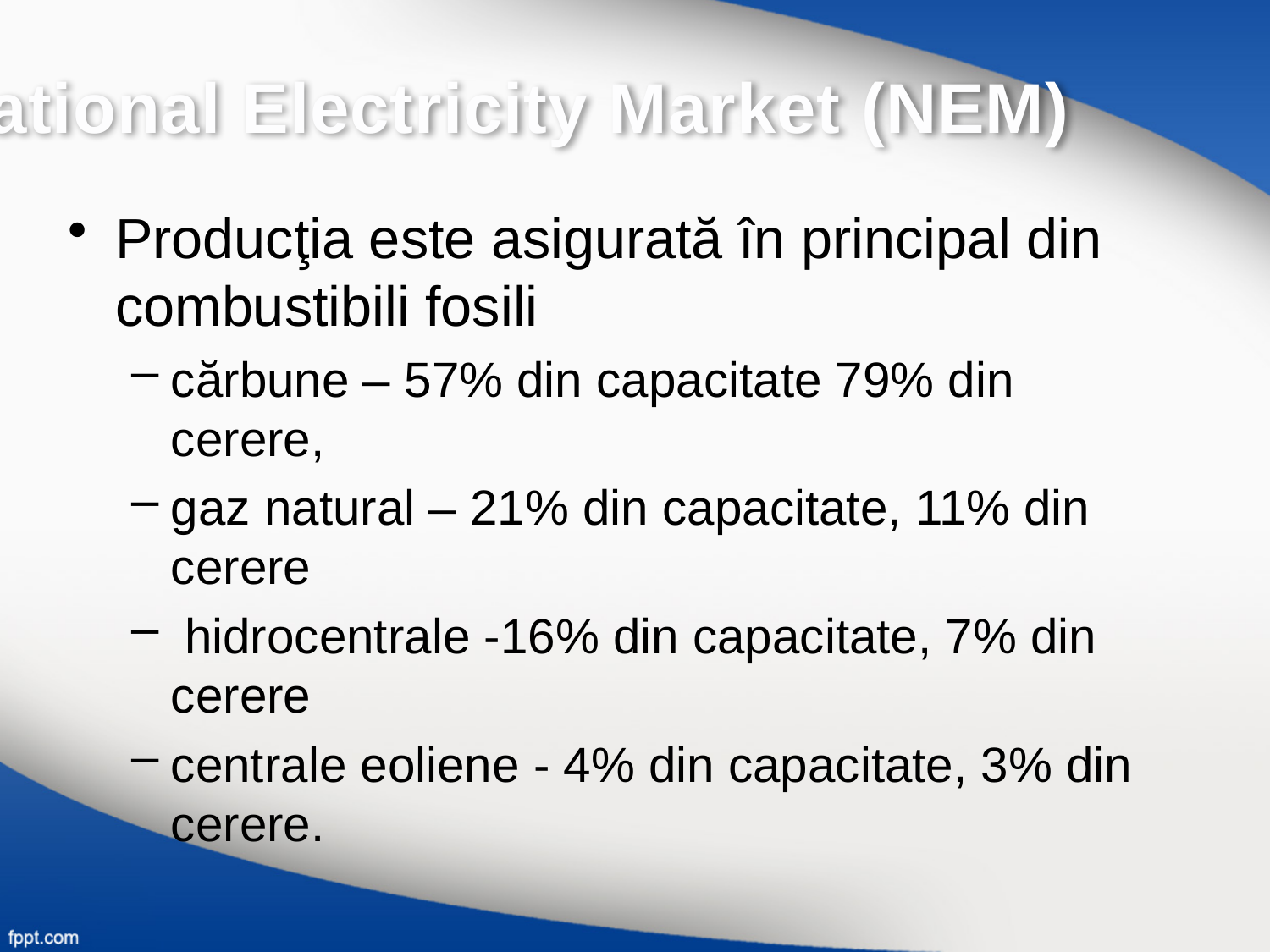

National Electricity Market (NEM)
Producţia este asigurată în principal din combustibili fosili
cărbune – 57% din capacitate 79% din cerere,
gaz natural – 21% din capacitate, 11% din cerere
 hidrocentrale -16% din capacitate, 7% din cerere
centrale eoliene - 4% din capacitate, 3% din cerere.

 O contribuţie semnificativă o au panourile solare instalate pe acoperișurile clădirilor, estimarea pentru 2012 fiind de 1.3% pondere din consumul anual.